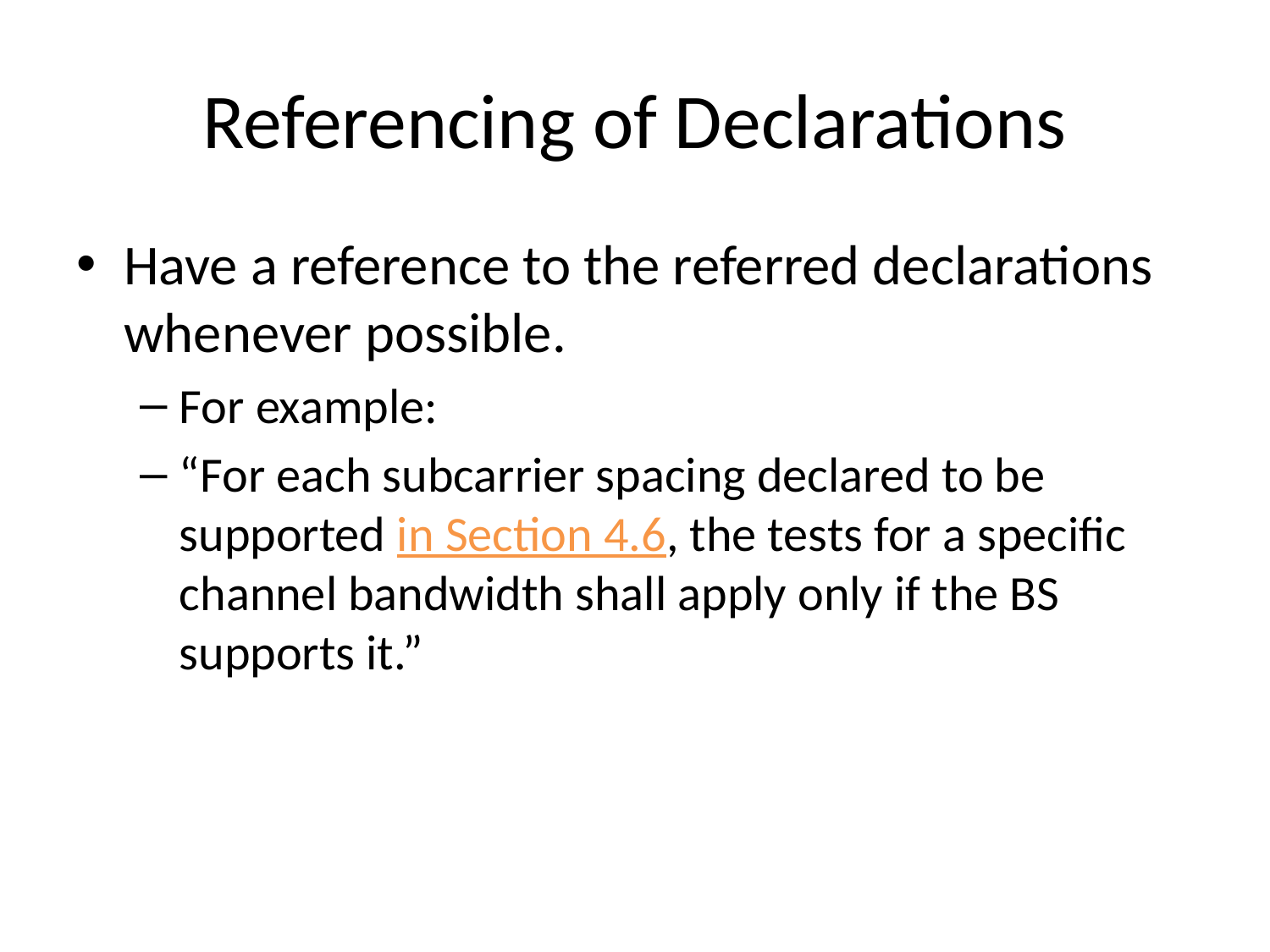

# Referencing of Declarations
Have a reference to the referred declarations whenever possible.
For example:
“For each subcarrier spacing declared to be supported in Section 4.6, the tests for a specific channel bandwidth shall apply only if the BS supports it.”